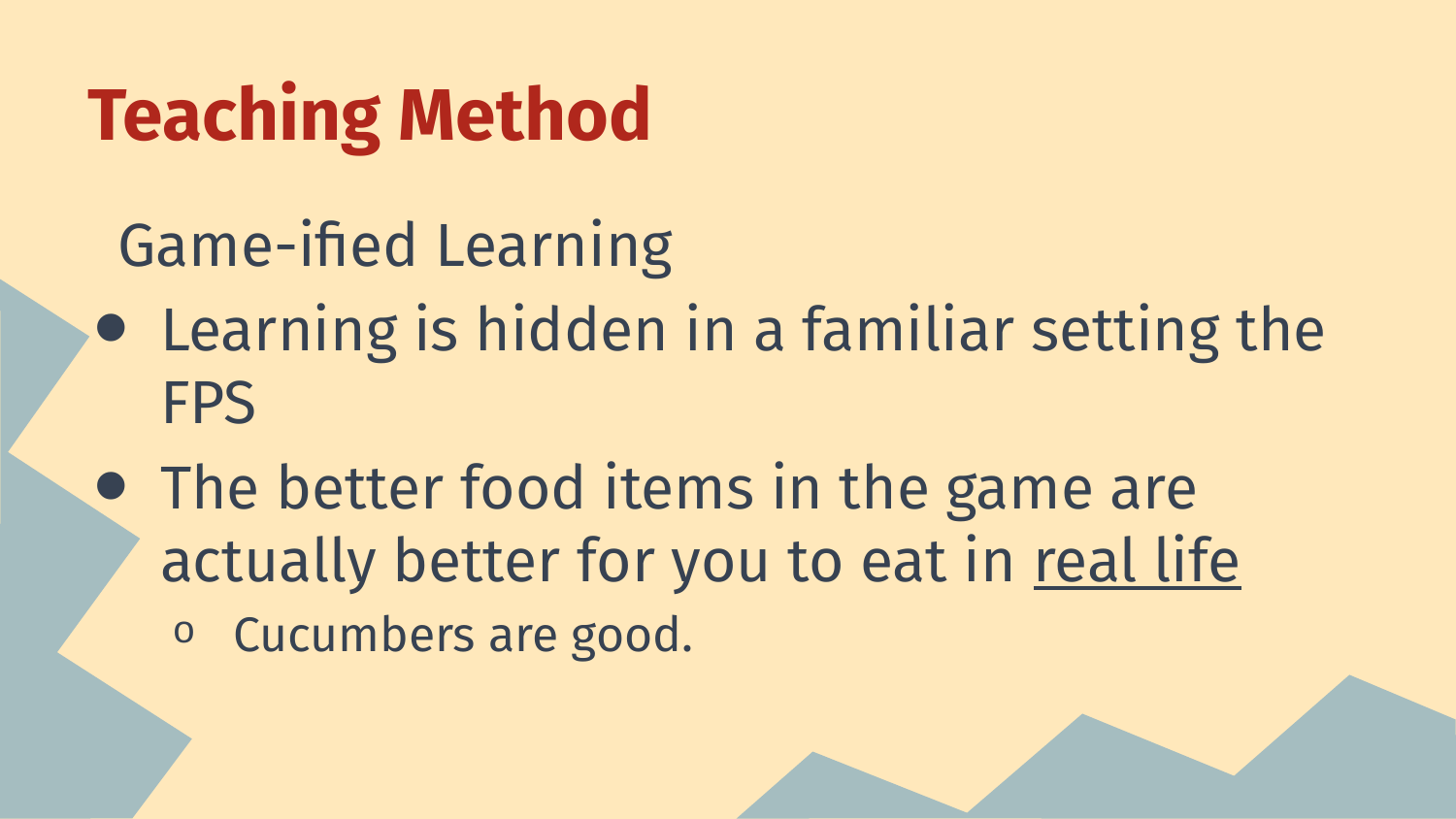

# Teaching Method
Game-ified Learning
Learning is hidden in a familiar setting the FPS
The better food items in the game are actually better for you to eat in real life
Cucumbers are good.